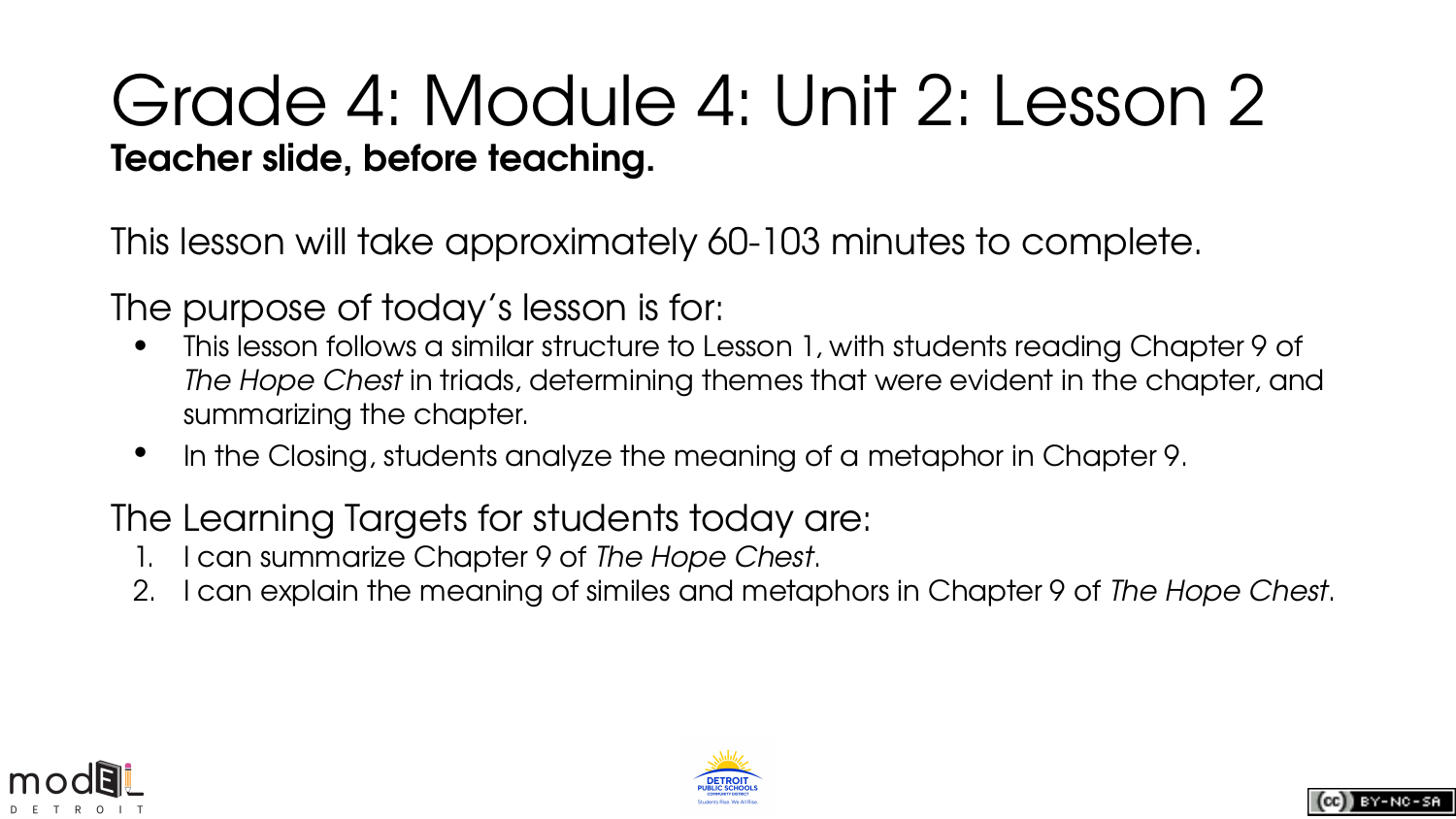

# Grade 4: Module 4: Unit 2: Lesson 2
Teacher slide, before teaching.
This lesson will take approximately 60-103 minutes to complete.

The purpose of today’s lesson is for:
This lesson follows a similar structure to Lesson 1, with students reading Chapter 9 of The Hope Chest in triads, determining themes that were evident in the chapter, and summarizing the chapter.
In the Closing, students analyze the meaning of a metaphor in Chapter 9.

The Learning Targets for students today are:
I can summarize Chapter 9 of The Hope Chest.
I can explain the meaning of similes and metaphors in Chapter 9 of The Hope Chest.